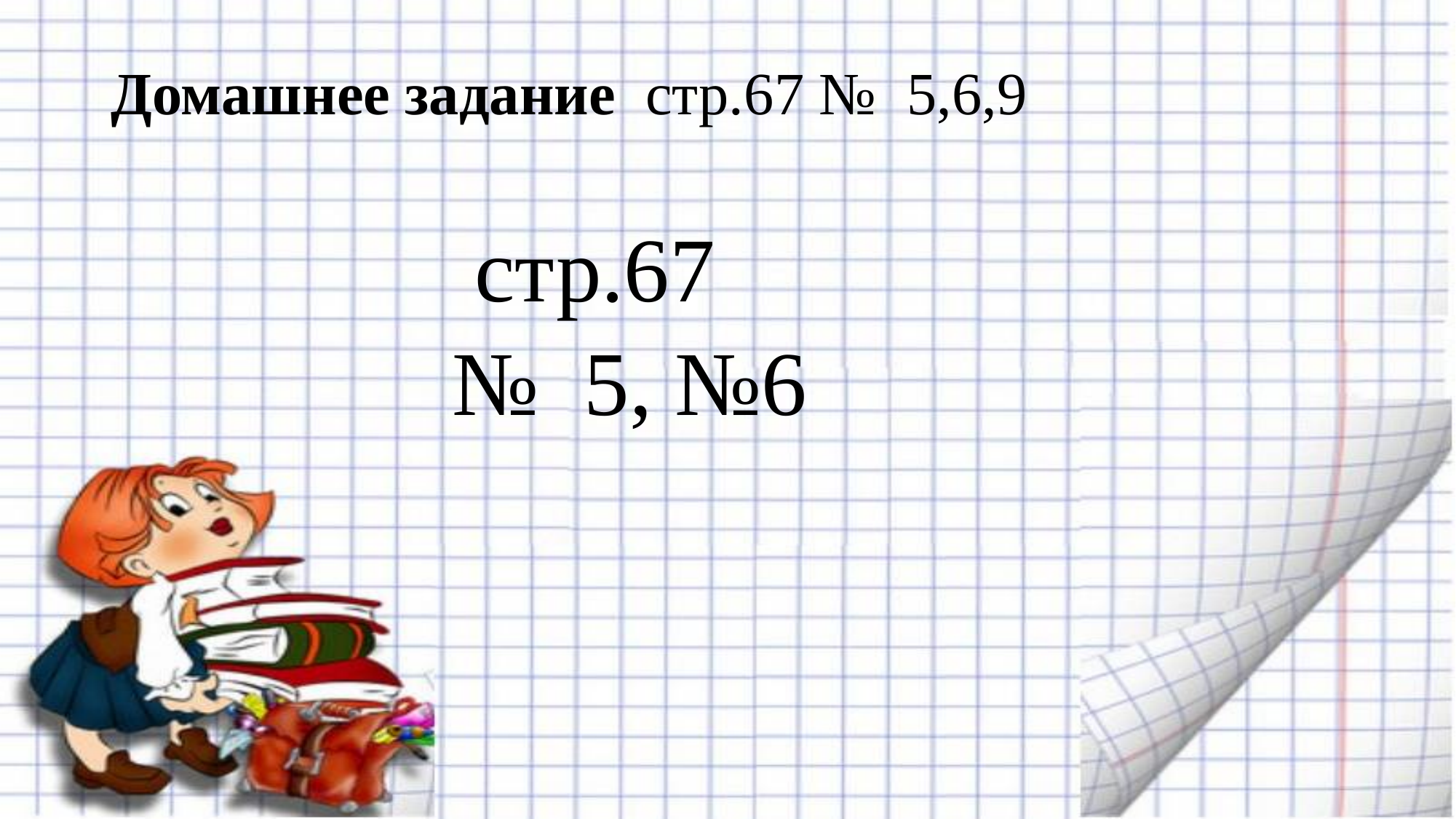

# Домашнее задание  стр.67 №  5,6,9
                стр.67
               №  5, №6